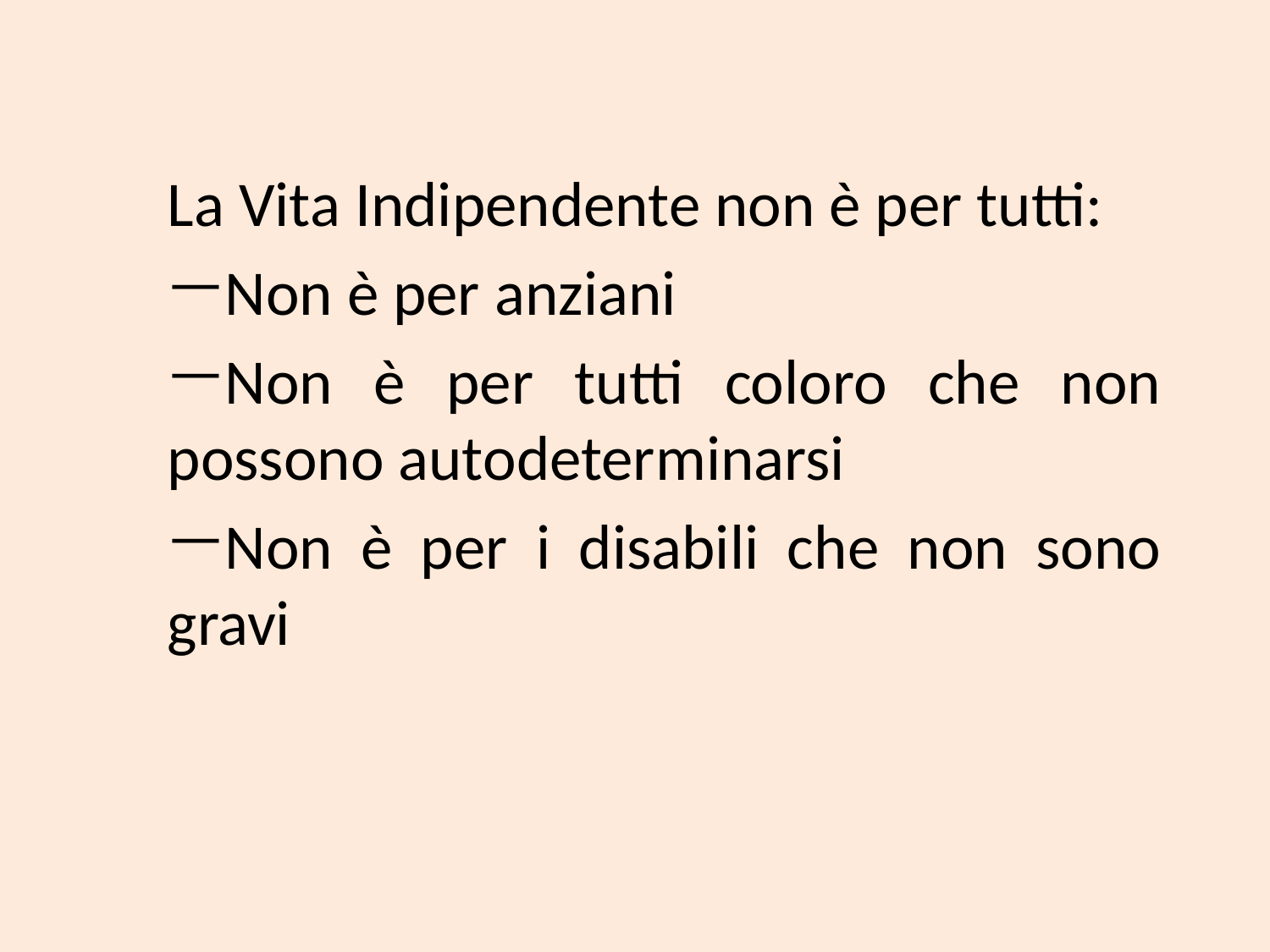

La Vita Indipendente non è per tutti:
Non è per anziani
Non è per tutti coloro che non possono autodeterminarsi
Non è per i disabili che non sono gravi